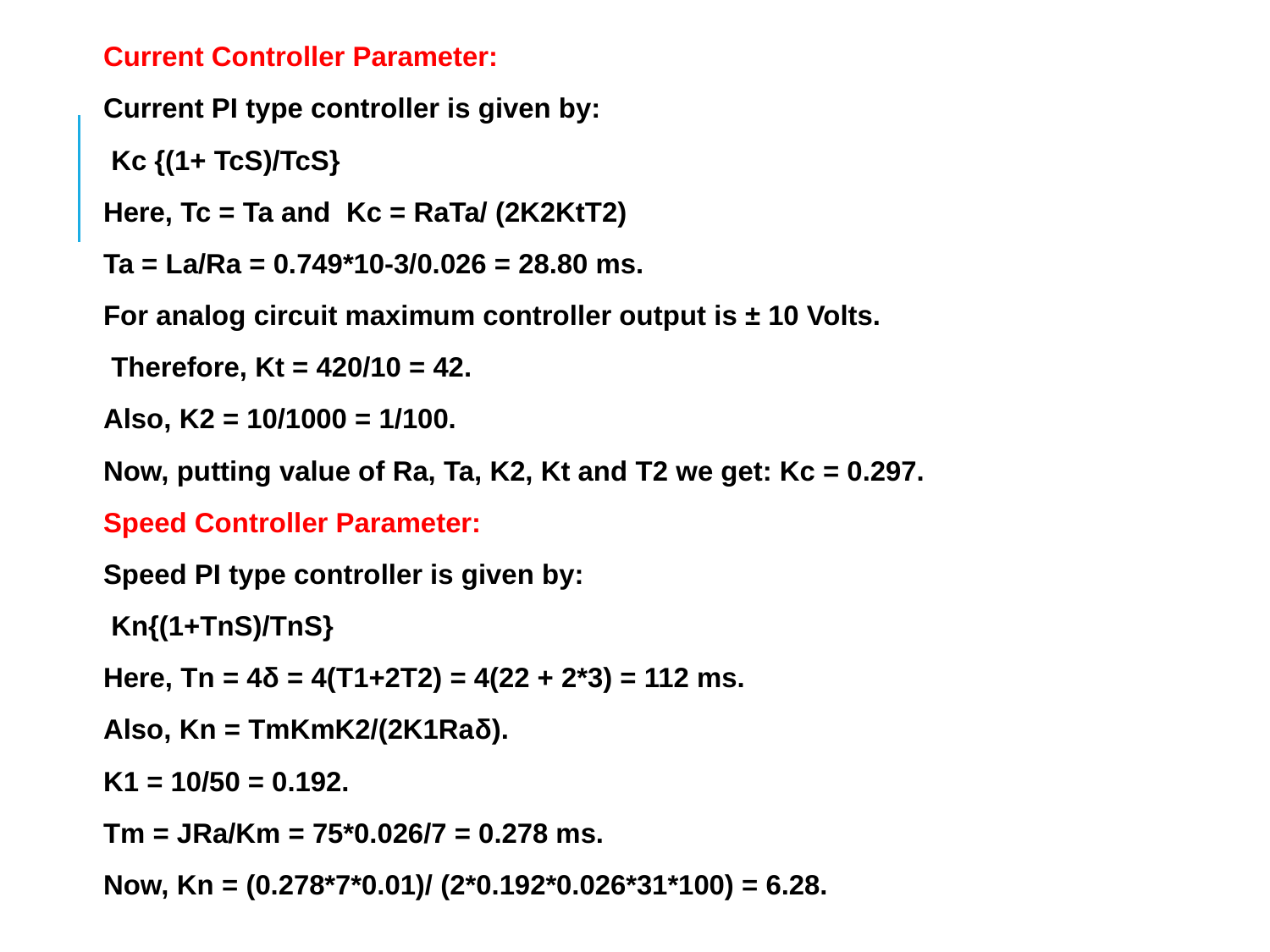

Current Controller Parameter:
Current PI type controller is given by:
 Kc {(1+ TcS)/TcS}
Here, Tc = Ta and  Kc = RaTa/ (2K2KtT2)
Ta = La/Ra = 0.749*10-3/0.026 = 28.80 ms.
For analog circuit maximum controller output is ± 10 Volts.
 Therefore, Kt = 420/10 = 42.
Also, K2 = 10/1000 = 1/100.
Now, putting value of Ra, Ta, K2, Kt and T2 we get: Kc = 0.297.
Speed Controller Parameter:
Speed PI type controller is given by:
 Kn{(1+TnS)/TnS}
Here, Tn = 4δ = 4(T1+2T2) = 4(22 + 2*3) = 112 ms.
Also, Kn = TmKmK2/(2K1Raδ).
K1 = 10/50 = 0.192.
Tm = JRa/Km = 75*0.026/7 = 0.278 ms.
Now, Kn = (0.278*7*0.01)/ (2*0.192*0.026*31*100) = 6.28.